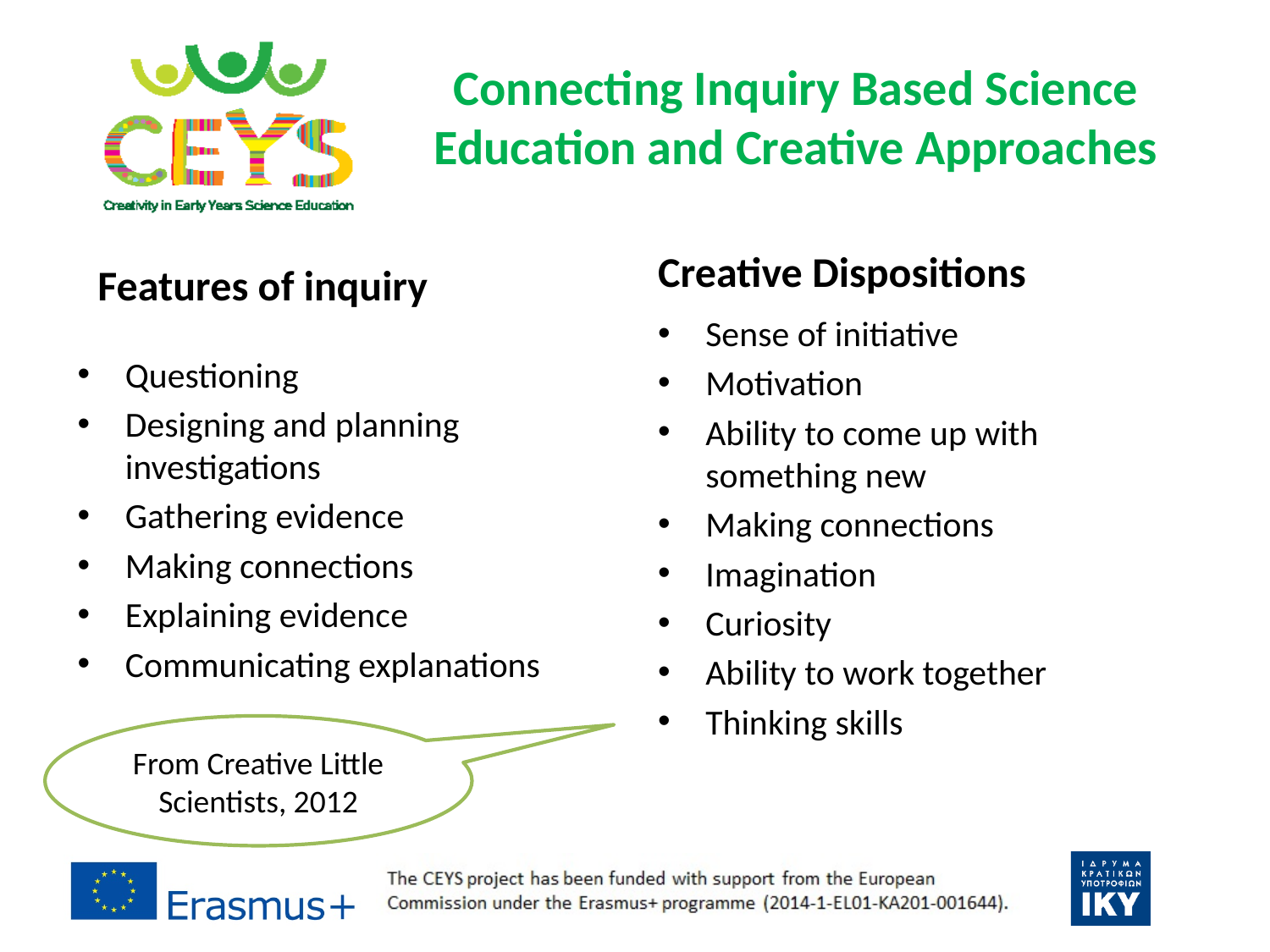

# Connecting Inquiry Based Science Education and Creative Approaches
Creative Dispositions
Features of inquiry
Sense of initiative
Motivation
Ability to come up with something new
Making connections
Imagination
Curiosity
Ability to work together
Thinking skills
Questioning
Designing and planning investigations
Gathering evidence
Making connections
Explaining evidence
Communicating explanations

From Creative Little Scientists, 2012